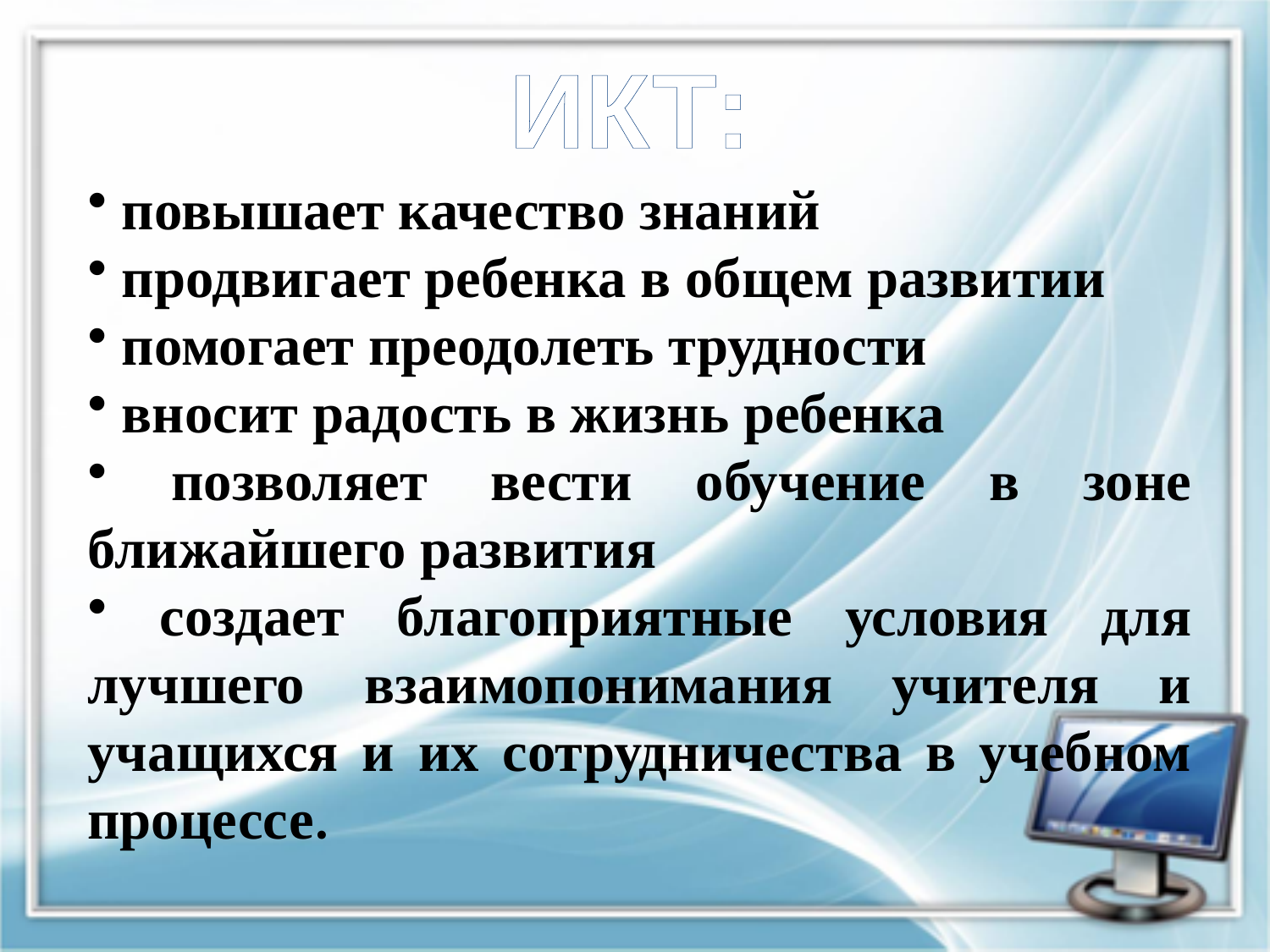

ИКТ:

 повышает качество знаний
 продвигает ребенка в общем развитии
 помогает преодолеть трудности
 вносит радость в жизнь ребенка
 позволяет вести обучение в зоне ближайшего развития
 создает благоприятные условия для лучшего взаимопонимания учителя и учащихся и их сотрудничества в учебном процессе.